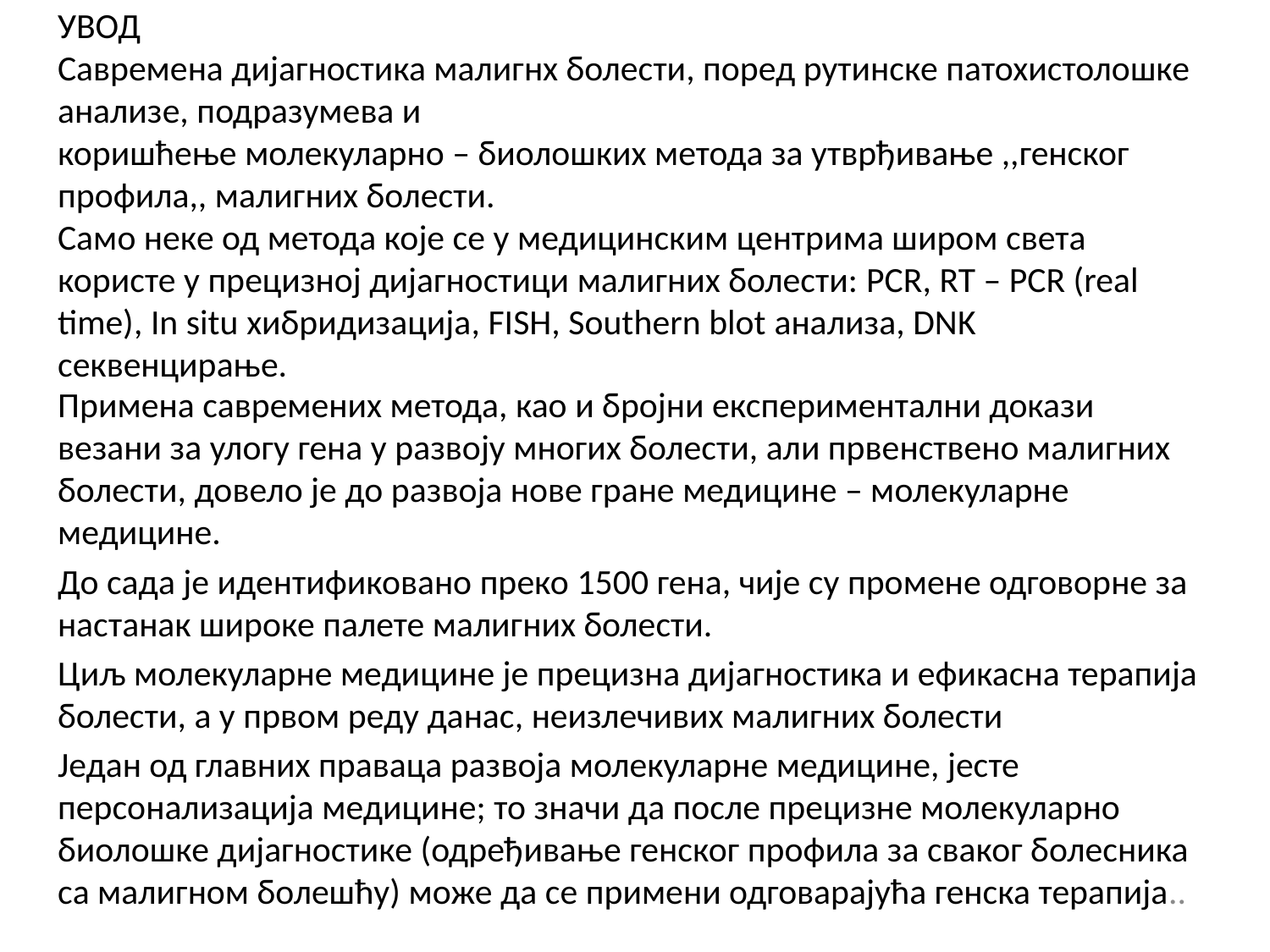

# УВОД Савремена дијагностика малигнх болести, поред рутинске патохистолошке анализе, подразумева и коришћење молекуларно – биолошких метода за утврђивање ,,генског профила,, малигних болести. Само неке од метода које се у медицинским центрима широм света користе у прецизној дијагностици малигних болести: PCR, RT – PCR (real time), In situ хибридизација, FISH, Southern blot анализа, DNK секвенцирање.
Примена савремених метода, као и бројни експериментални докази везани за улогу гена у развоју многих болести, али првенствено малигних болести, довело је до развоја нове гране медицине – молекуларне медицине.
До сада је идентификовано преко 1500 гена, чије су промене одговорне за настанак широке палете малигних болести.
Циљ молекуларне медицине је прецизна дијагностика и ефикасна терапија болести, а у првом реду данас, неизлечивих малигних болести
Један од главних праваца развоја молекуларне медицине, јесте персонализација медицине; то значи да после прецизне молекуларно биолошке дијагностике (одређивање генског профила за сваког болесника са малигном болешћу) може да се примени одговарајућа генска терапија..